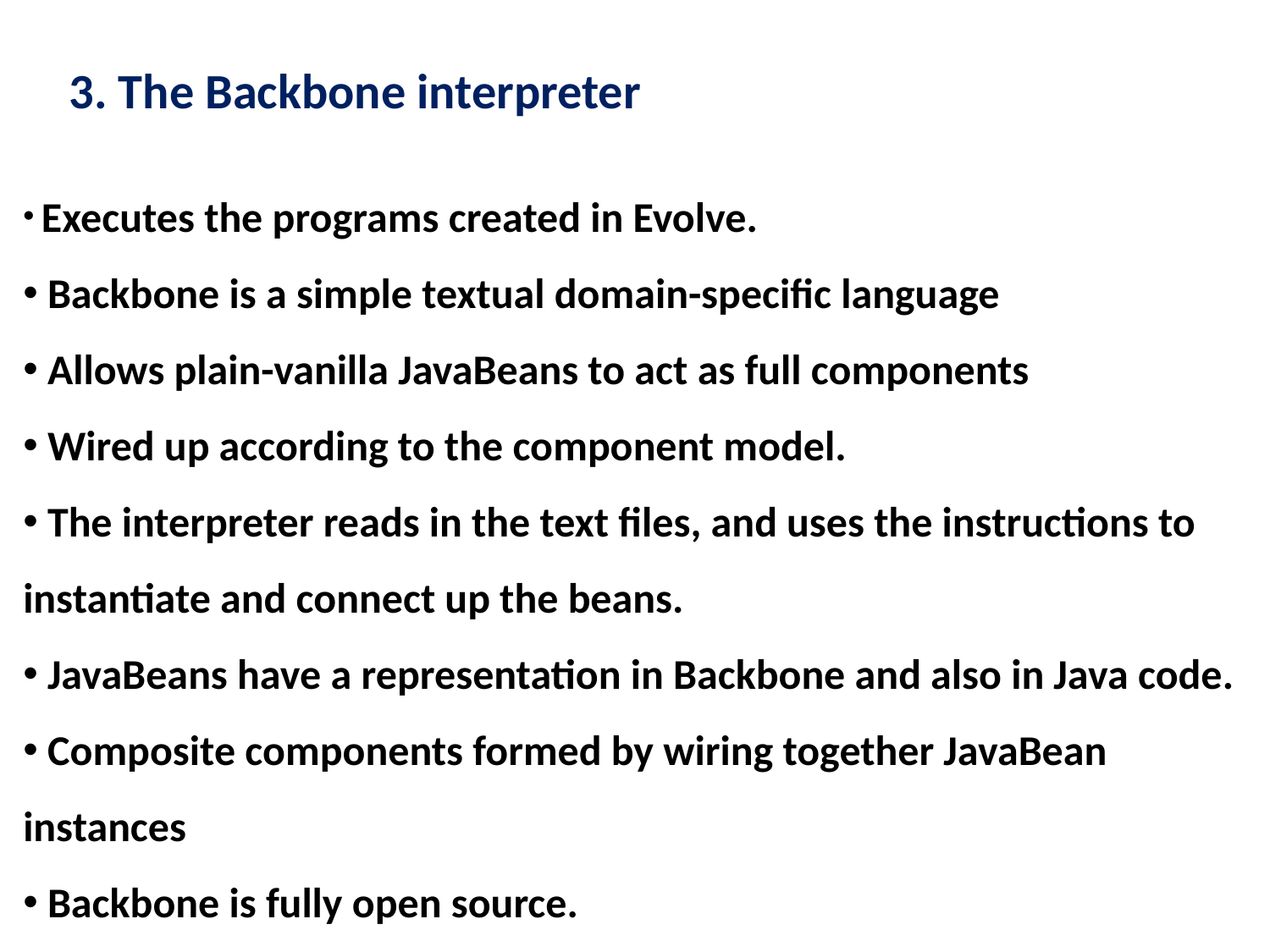

3. The Backbone interpreter
 Executes the programs created in Evolve.
 Backbone is a simple textual domain-specific language
 Allows plain-vanilla JavaBeans to act as full components
 Wired up according to the component model.
 The interpreter reads in the text files, and uses the instructions to instantiate and connect up the beans.
 JavaBeans have a representation in Backbone and also in Java code.
 Composite components formed by wiring together JavaBean instances
 Backbone is fully open source.